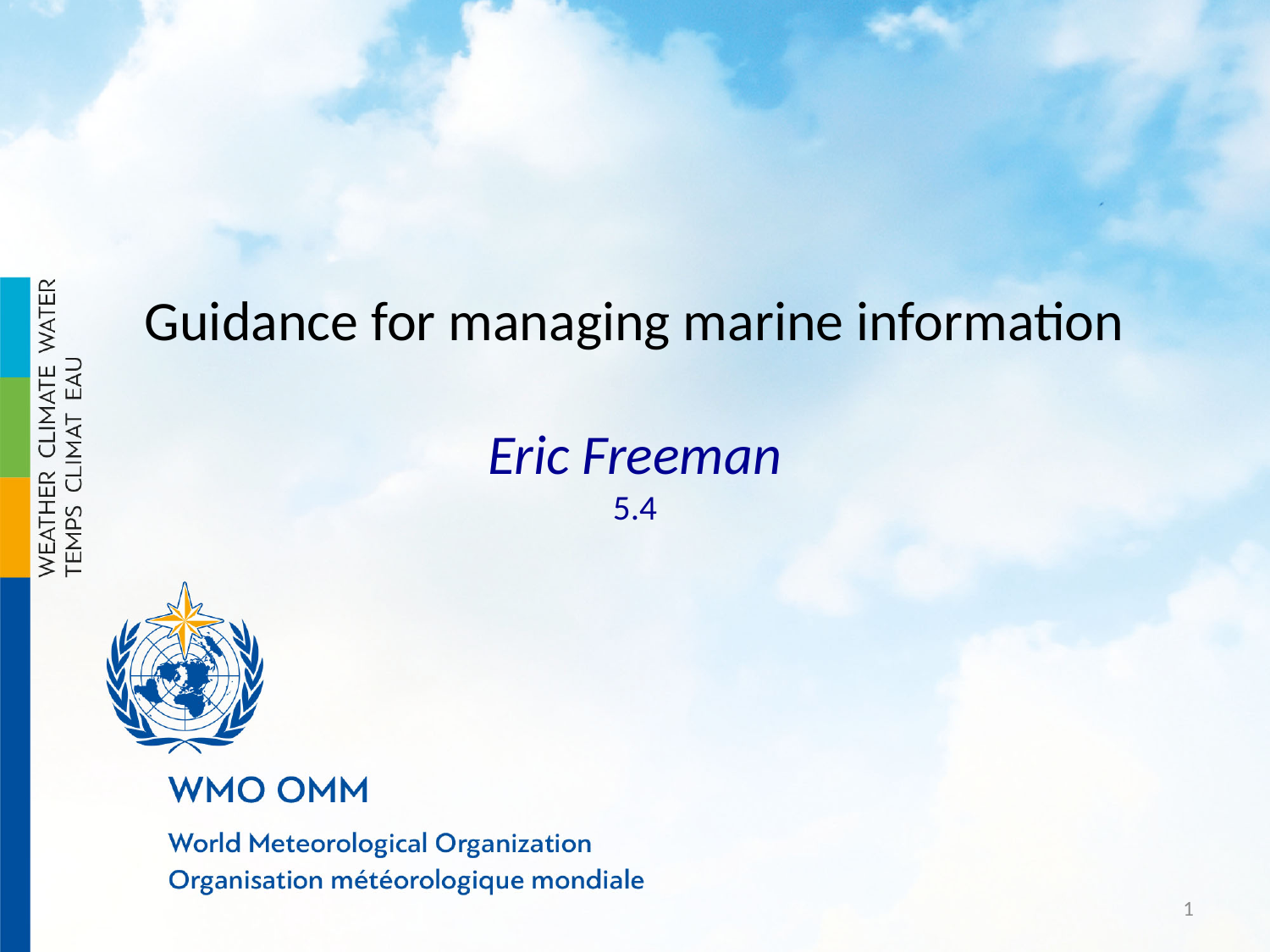

Guidance for managing marine information

Eric Freeman
5.4
1